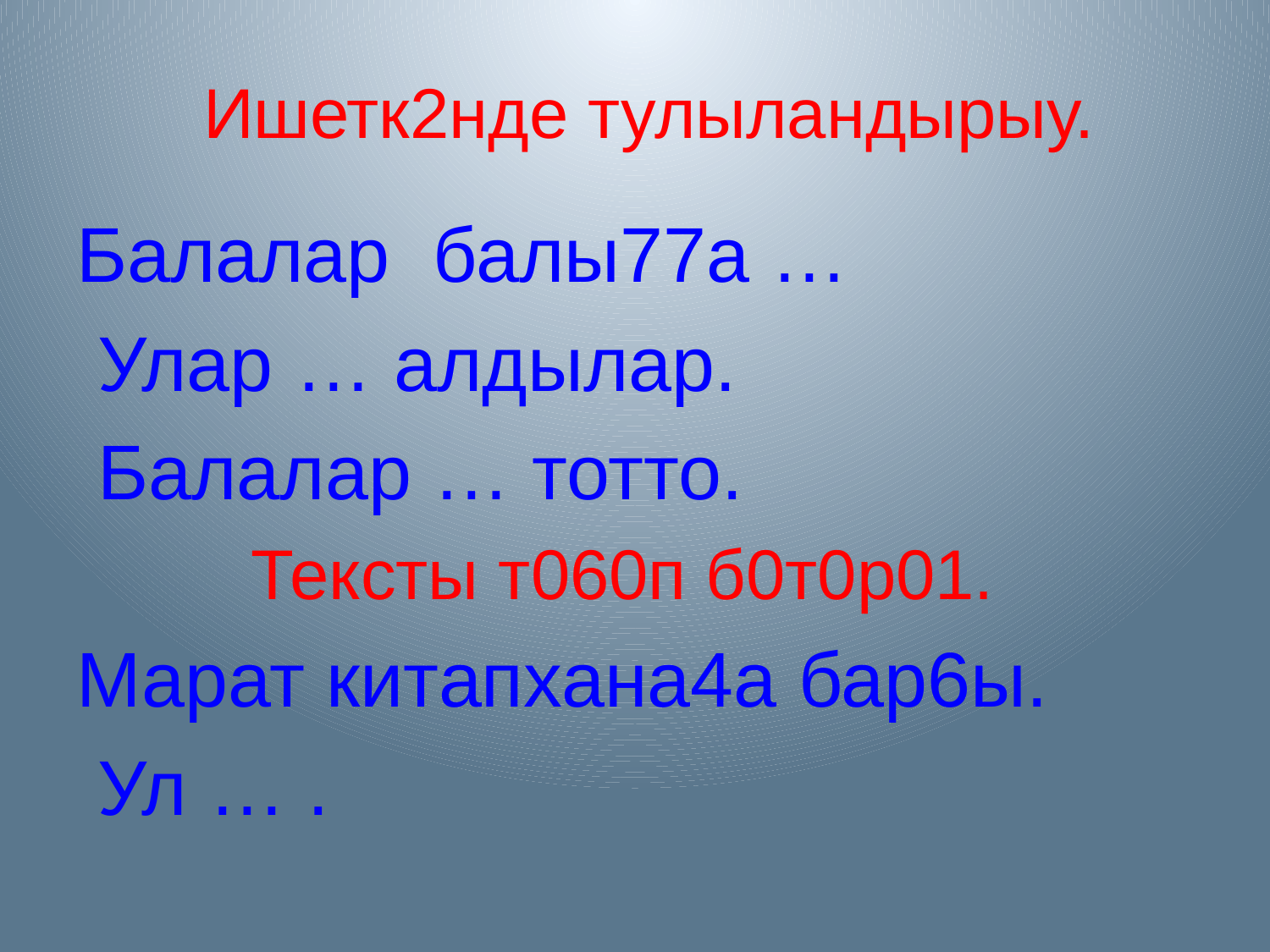

# Ишетк2нде тулыландырыу.
Балалар  балы77а …
 Улар … алдылар.
 Балалар … тотто.
		Тексты т060п б0т0р01.
Марат китапхана4а бар6ы.
 Ул … .